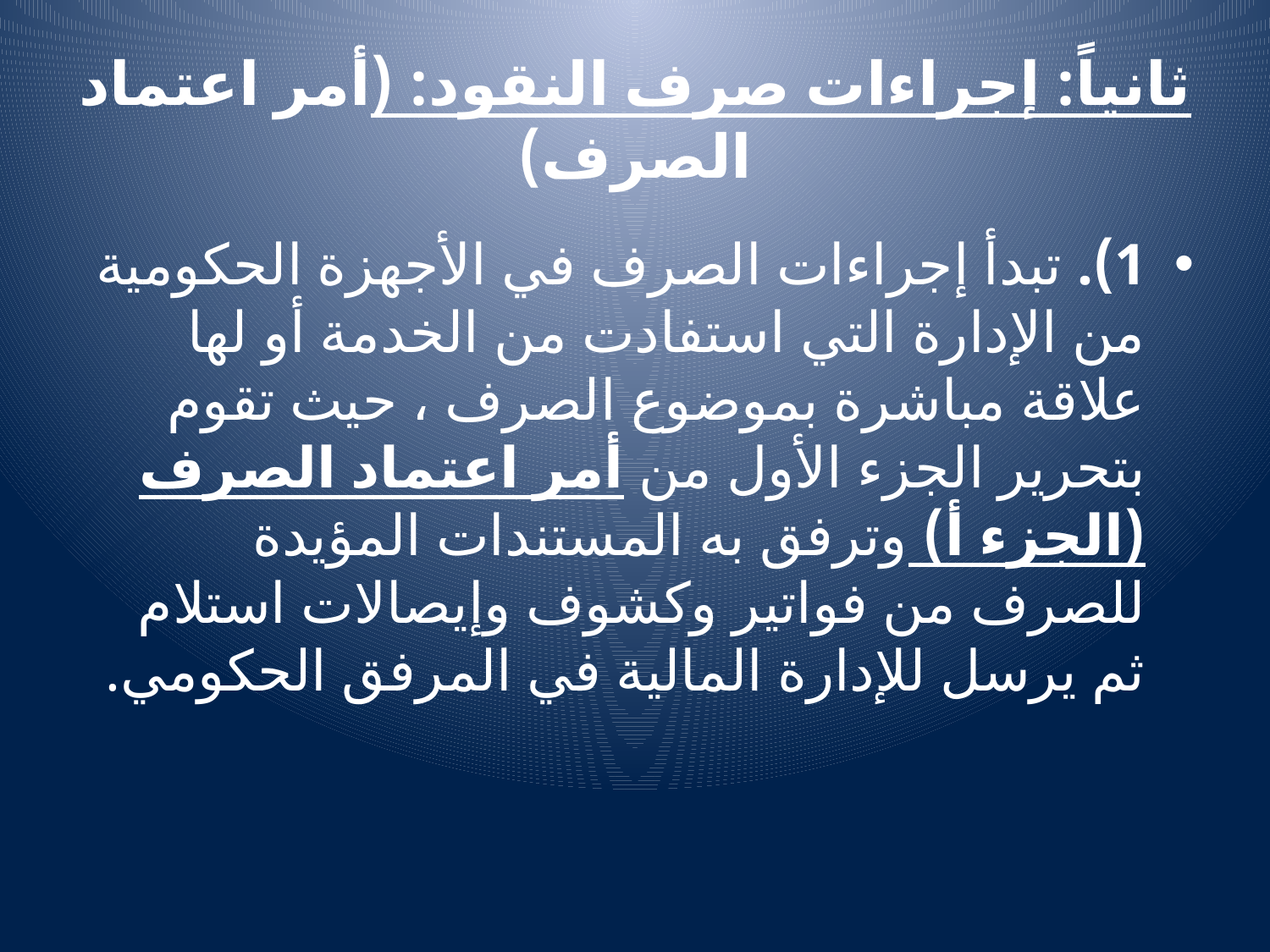

# ثانياً: إجراءات صرف النقود: (أمر اعتماد الصرف)
1). تبدأ إجراءات الصرف في الأجهزة الحكومية من الإدارة التي استفادت من الخدمة أو لها علاقة مباشرة بموضوع الصرف ، حيث تقوم بتحرير الجزء الأول من أمر اعتماد الصرف (الجزء أ) وترفق به المستندات المؤيدة للصرف من فواتير وكشوف وإيصالات استلام ثم يرسل للإدارة المالية في المرفق الحكومي.